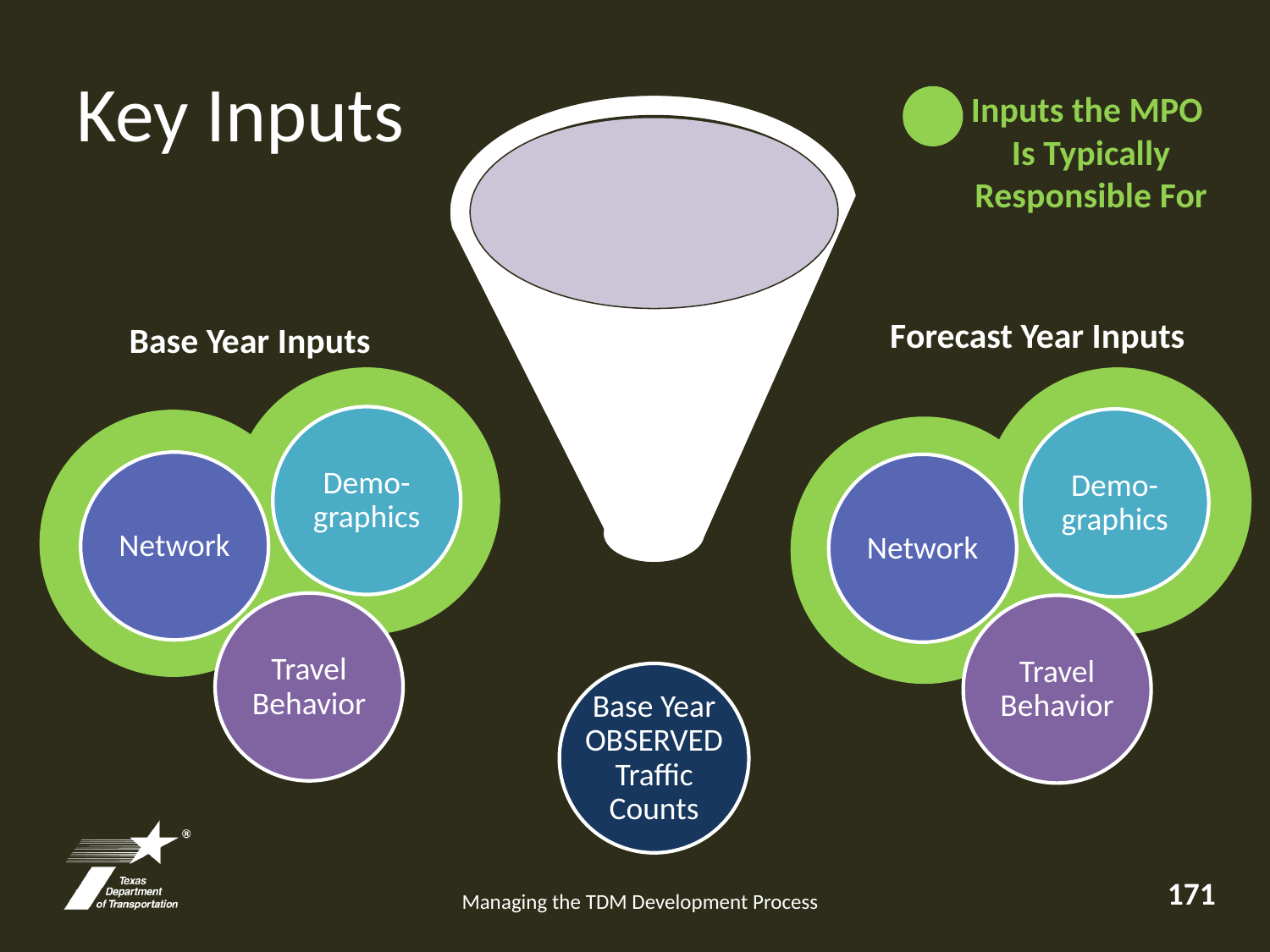

# Key Inputs
Inputs the MPO
Is Typically Responsible For

Computer Model
Forecast Year Inputs
Base Year Inputs

Demo-graphics
Demo-graphics

Network
Network
Travel Behavior
Travel Behavior

Base Year
OBSERVED
Traffic
Counts